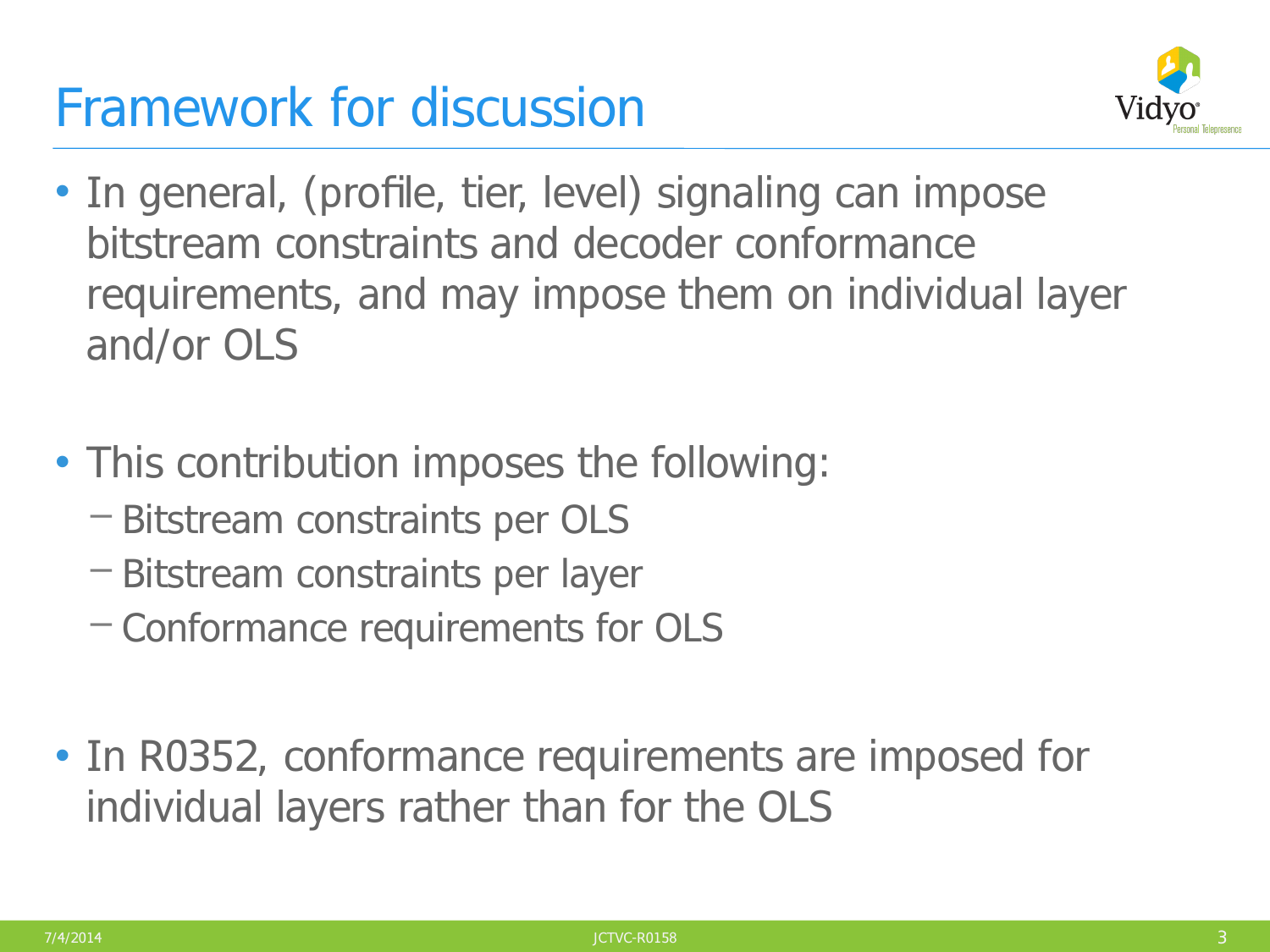

# Framework for discussion
In general, (profile, tier, level) signaling can impose bitstream constraints and decoder conformance requirements, and may impose them on individual layer and/or OLS

This contribution imposes the following:
Bitstream constraints per OLS
Bitstream constraints per layer
Conformance requirements for OLS

In R0352, conformance requirements are imposed for individual layers rather than for the OLS